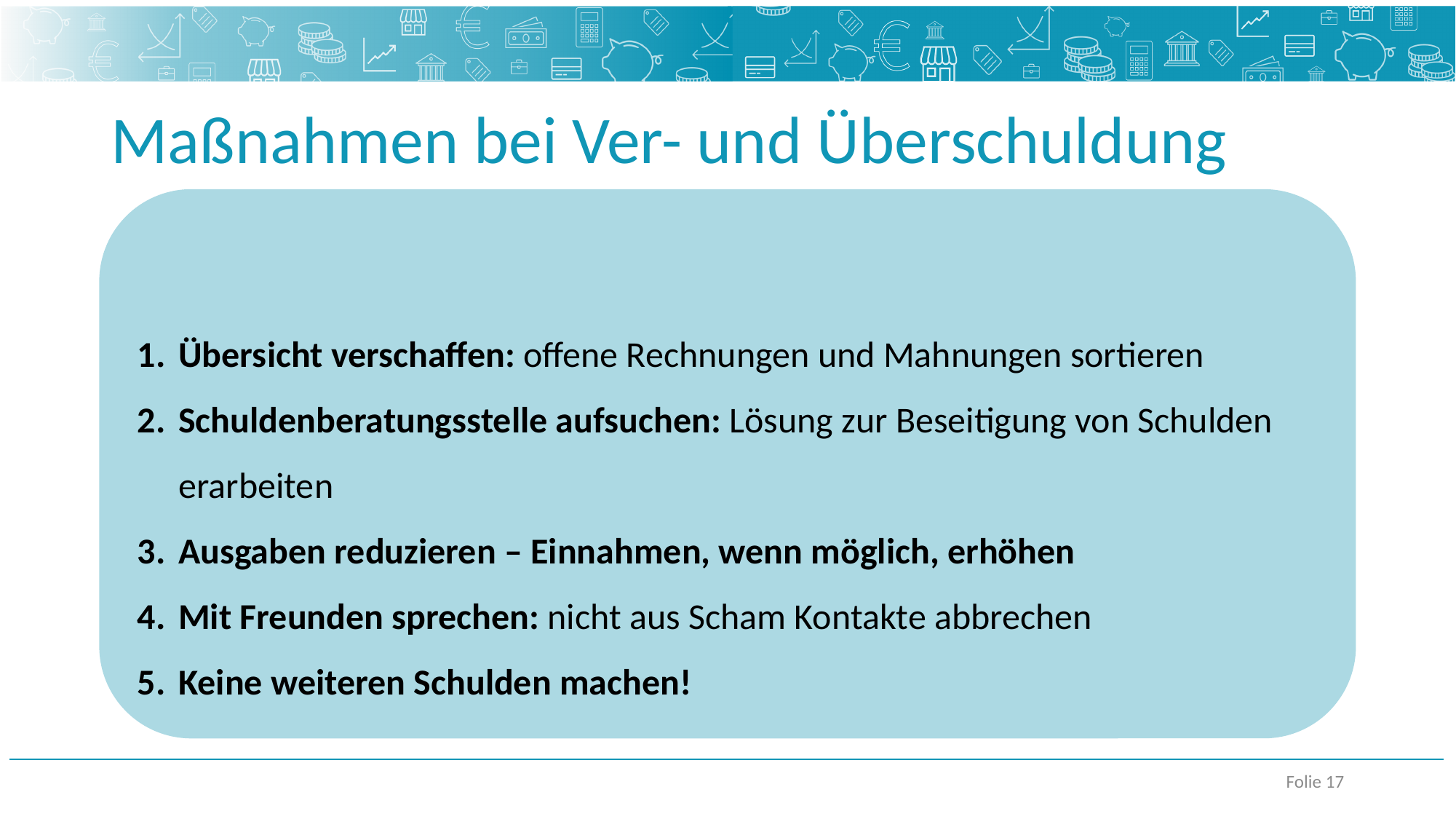

# Maßnahmen bei Ver- und Überschuldung

Übersicht verschaffen: offene Rechnungen und Mahnungen sortieren
Schuldenberatungsstelle aufsuchen: Lösung zur Beseitigung von Schulden erarbeiten
Ausgaben reduzieren – Einnahmen, wenn möglich, erhöhen
Mit Freunden sprechen: nicht aus Scham Kontakte abbrechen
Keine weiteren Schulden machen!
Folie 17